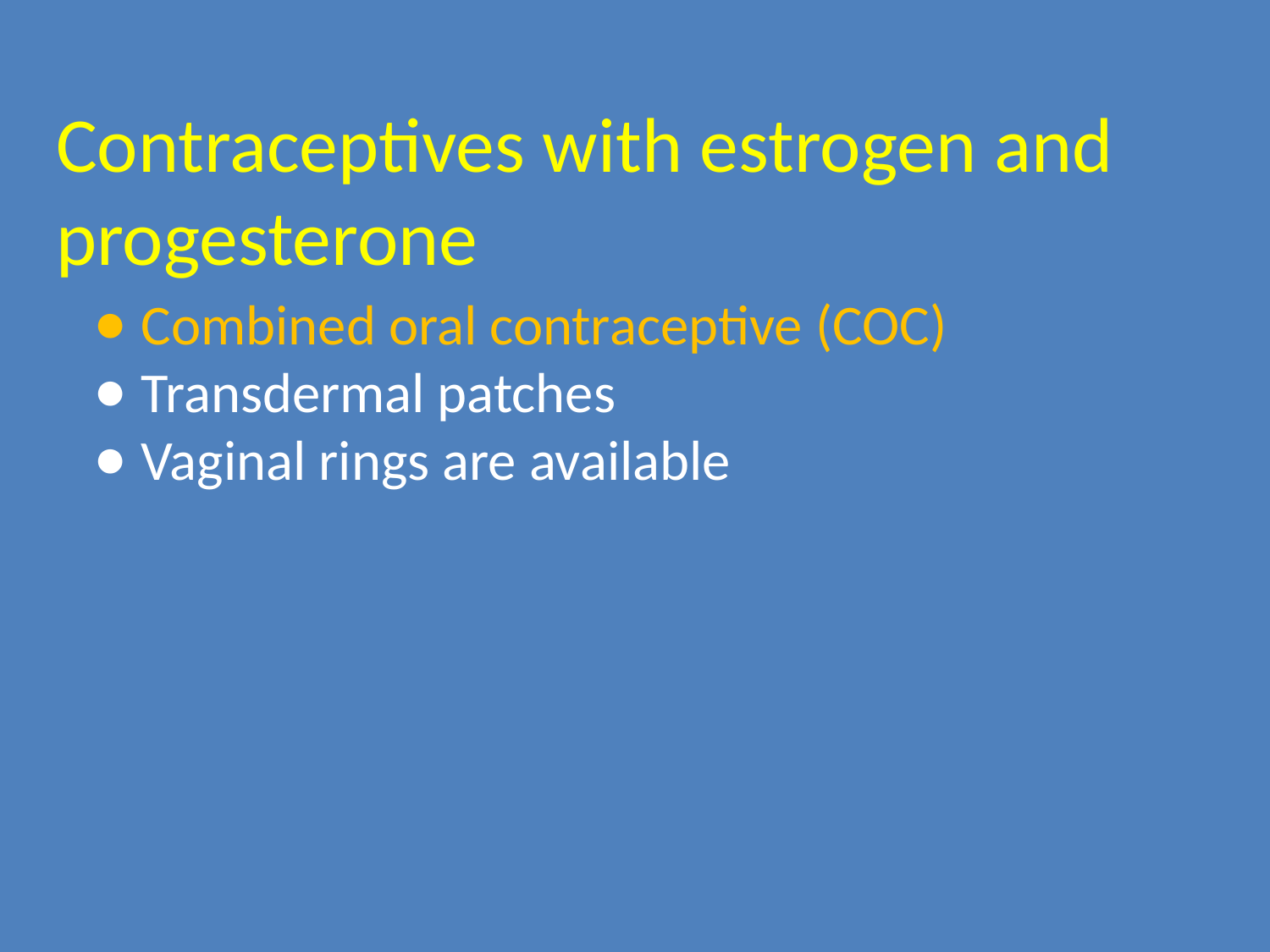

# Contraceptives with estrogen and progesterone
Combined oral contraceptive (COC)
Transdermal patches
Vaginal rings are available